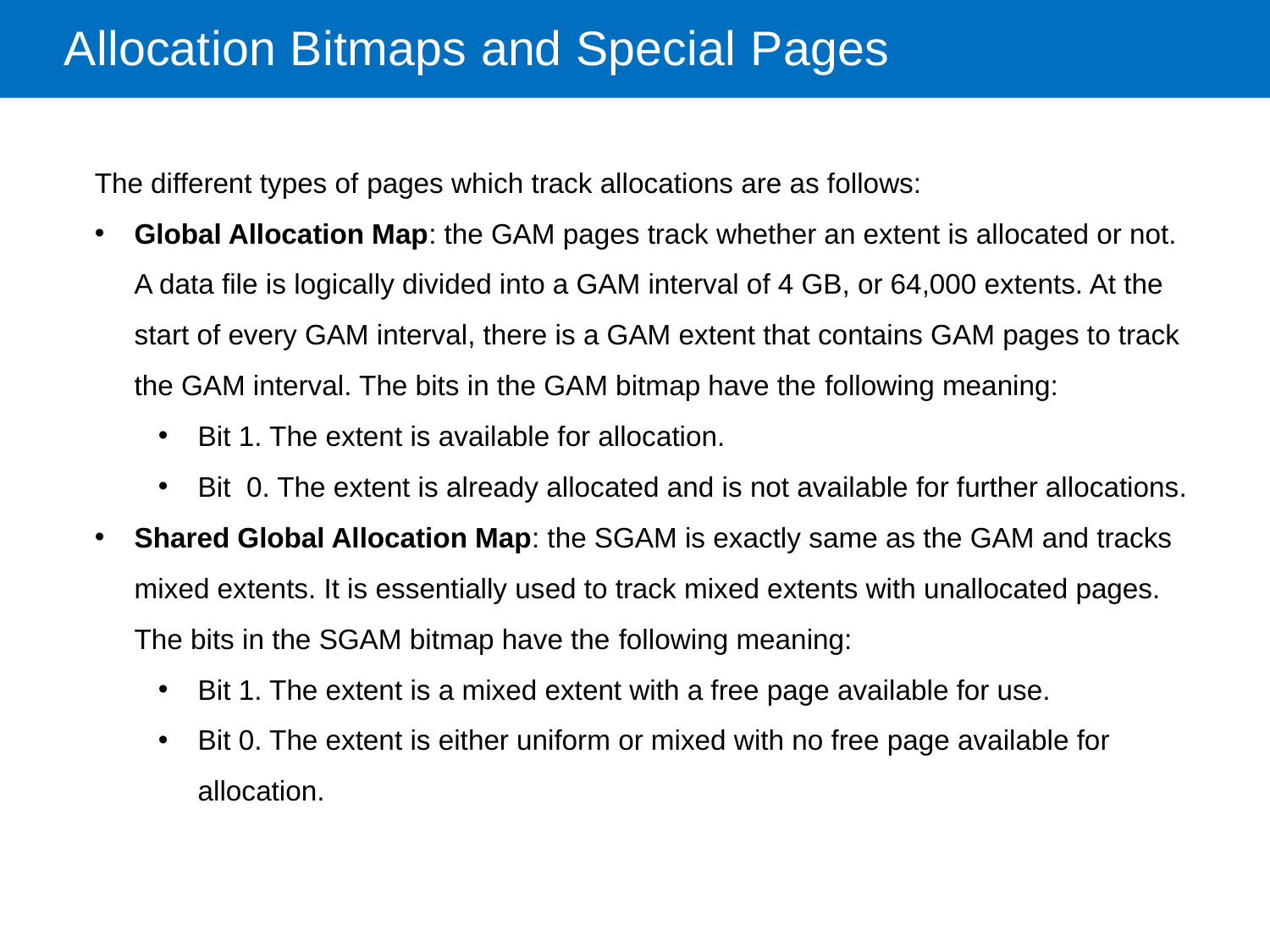

Allocation Bitmaps and Special Pages
The different types of pages which track allocations are as follows:
Global Allocation Map: the GAM pages track whether an extent is allocated or not. A data file is logically divided into a GAM interval of 4 GB, or 64,000 extents. At the start of every GAM interval, there is a GAM extent that contains GAM pages to track the GAM interval. The bits in the GAM bitmap have the following meaning:
Bit 1. The extent is available for allocation.
Bit  0. The extent is already allocated and is not available for further allocations.
Shared Global Allocation Map: the SGAM is exactly same as the GAM and tracks mixed extents. It is essentially used to track mixed extents with unallocated pages. The bits in the SGAM bitmap have the following meaning:
Bit 1. The extent is a mixed extent with a free page available for use.
Bit 0. The extent is either uniform or mixed with no free page available for allocation.